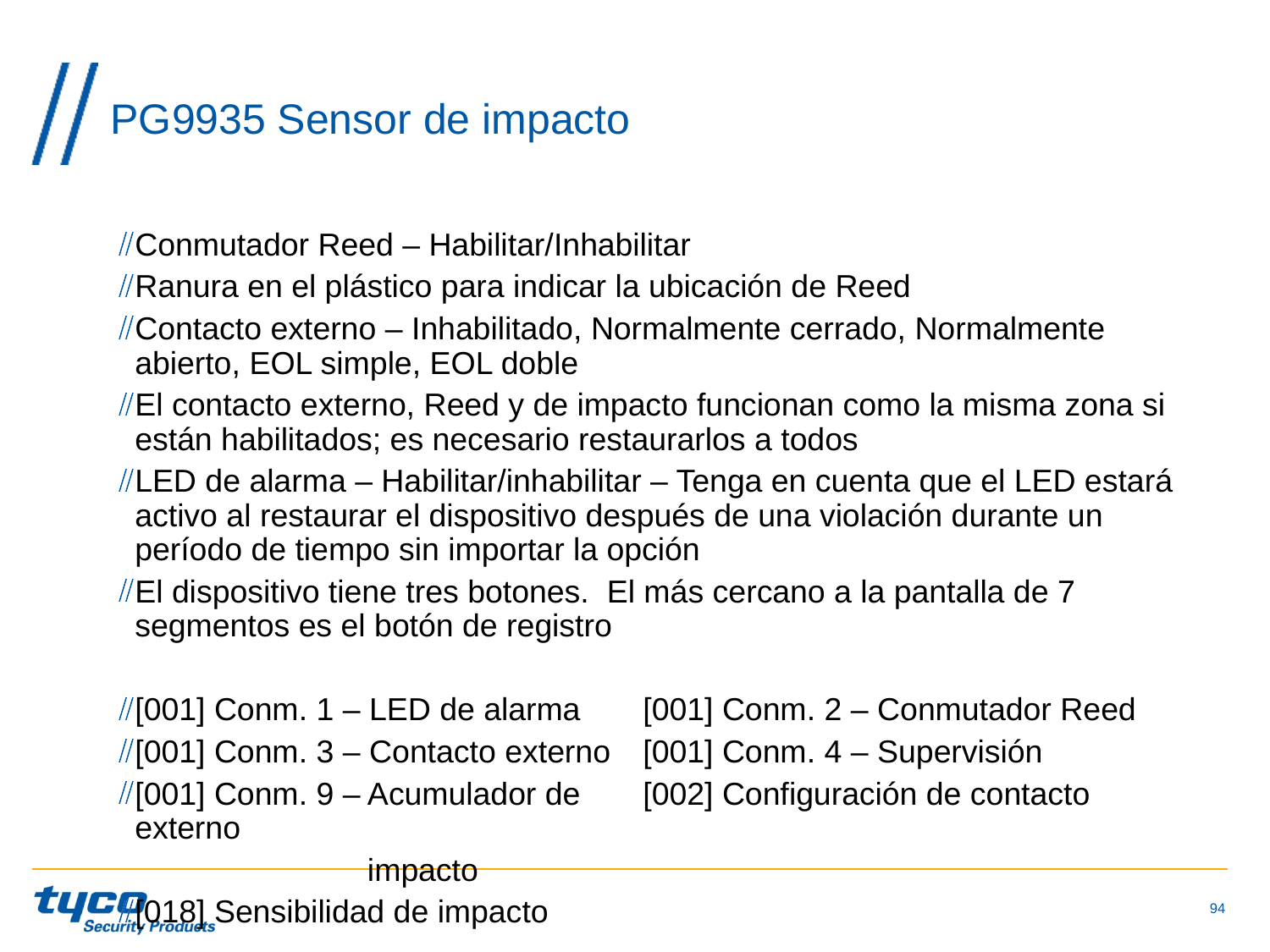

# PG9935 Sensor de impacto
Conmutador Reed – Habilitar/Inhabilitar
Ranura en el plástico para indicar la ubicación de Reed
Contacto externo – Inhabilitado, Normalmente cerrado, Normalmente abierto, EOL simple, EOL doble
El contacto externo, Reed y de impacto funcionan como la misma zona si están habilitados; es necesario restaurarlos a todos
LED de alarma – Habilitar/inhabilitar – Tenga en cuenta que el LED estará activo al restaurar el dispositivo después de una violación durante un período de tiempo sin importar la opción
El dispositivo tiene tres botones.  El más cercano a la pantalla de 7 segmentos es el botón de registro

[001] Conm. 1 – LED de alarma	[001] Conm. 2 – Conmutador Reed
[001] Conm. 3 – Contacto externo	[001] Conm. 4 – Supervisión
[001] Conm. 9 – Acumulador de 	[002] Configuración de contacto externo
                            impacto
[018] Sensibilidad de impacto

94